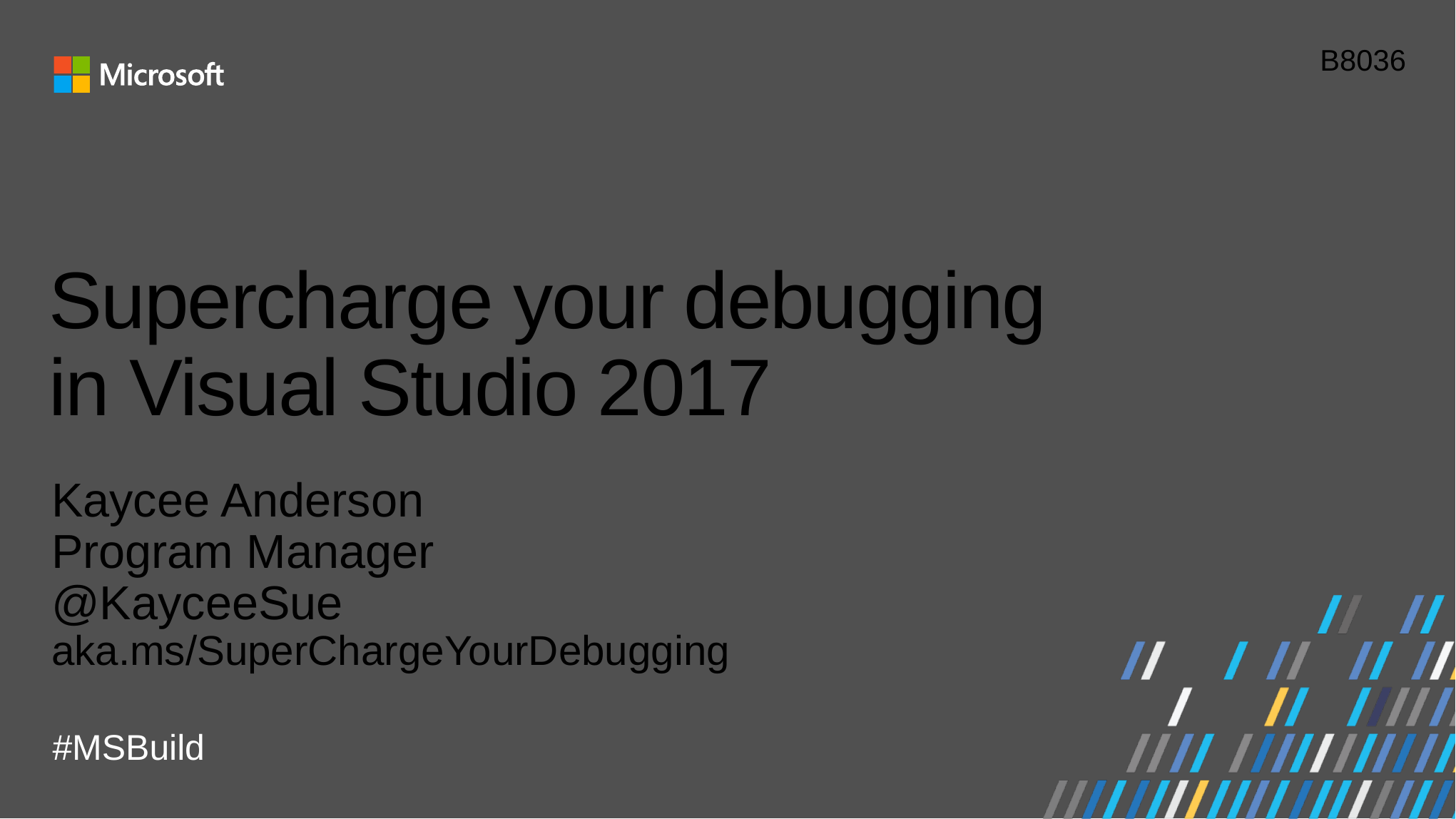

B8036
# Supercharge your debugging in Visual Studio 2017
Kaycee Anderson
Program Manager
@KayceeSue
aka.ms/SuperChargeYourDebugging